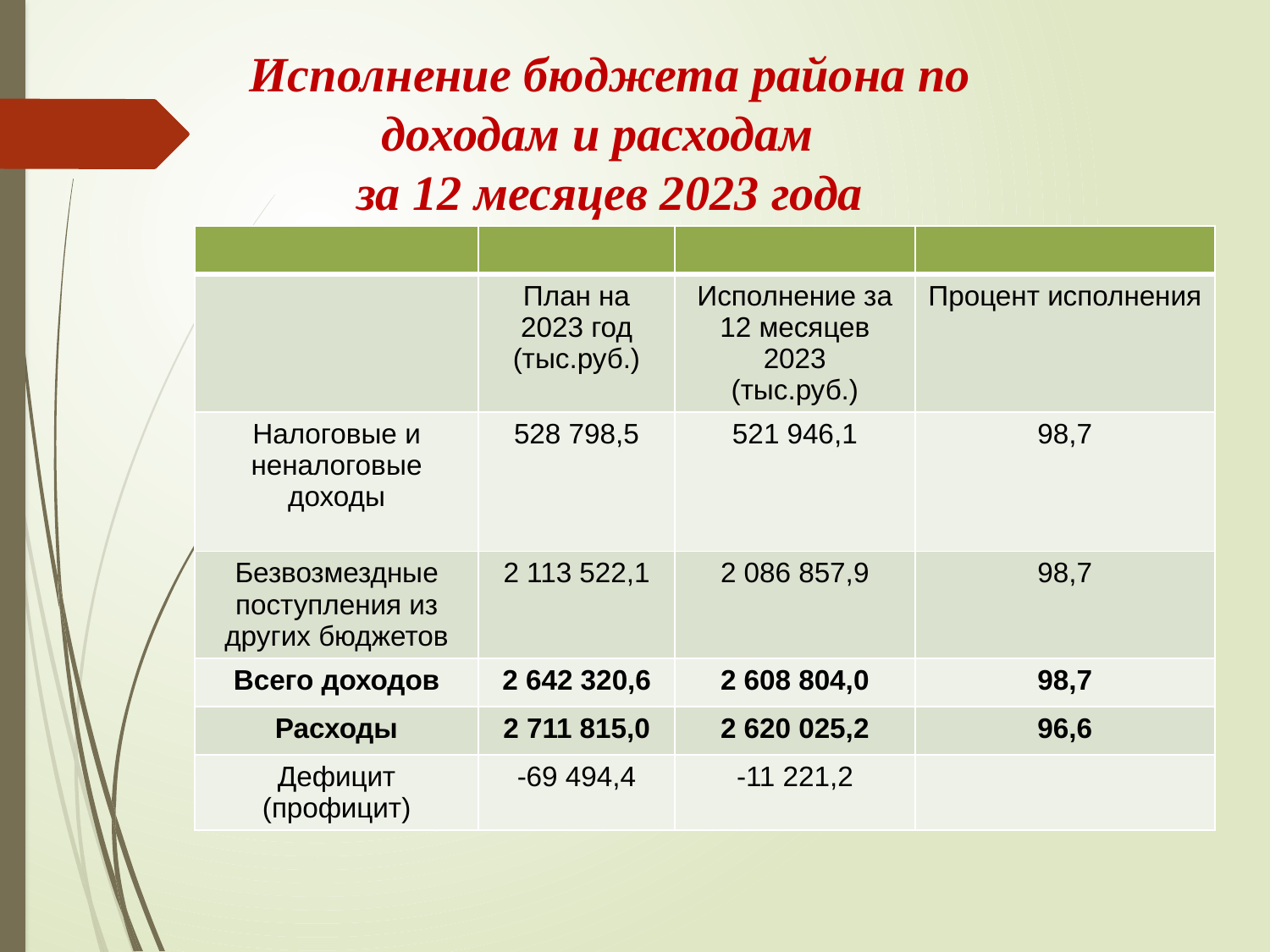

# Исполнение бюджета района по доходам и расходам за 12 месяцев 2023 года
|  |  |  |  |
| --- | --- | --- | --- |
|  | План на 2023 год (тыс.руб.) | Исполнение за 12 месяцев 2023 (тыс.руб.) | Процент исполнения |
| Налоговые и неналоговые доходы | 528 798,5 | 521 946,1 | 98,7 |
| Безвозмездные поступления из других бюджетов | 2 113 522,1 | 2 086 857,9 | 98,7 |
| Всего доходов | 2 642 320,6 | 2 608 804,0 | 98,7 |
| Расходы | 2 711 815,0 | 2 620 025,2 | 96,6 |
| Дефицит (профицит) | -69 494,4 | -11 221,2 |  |